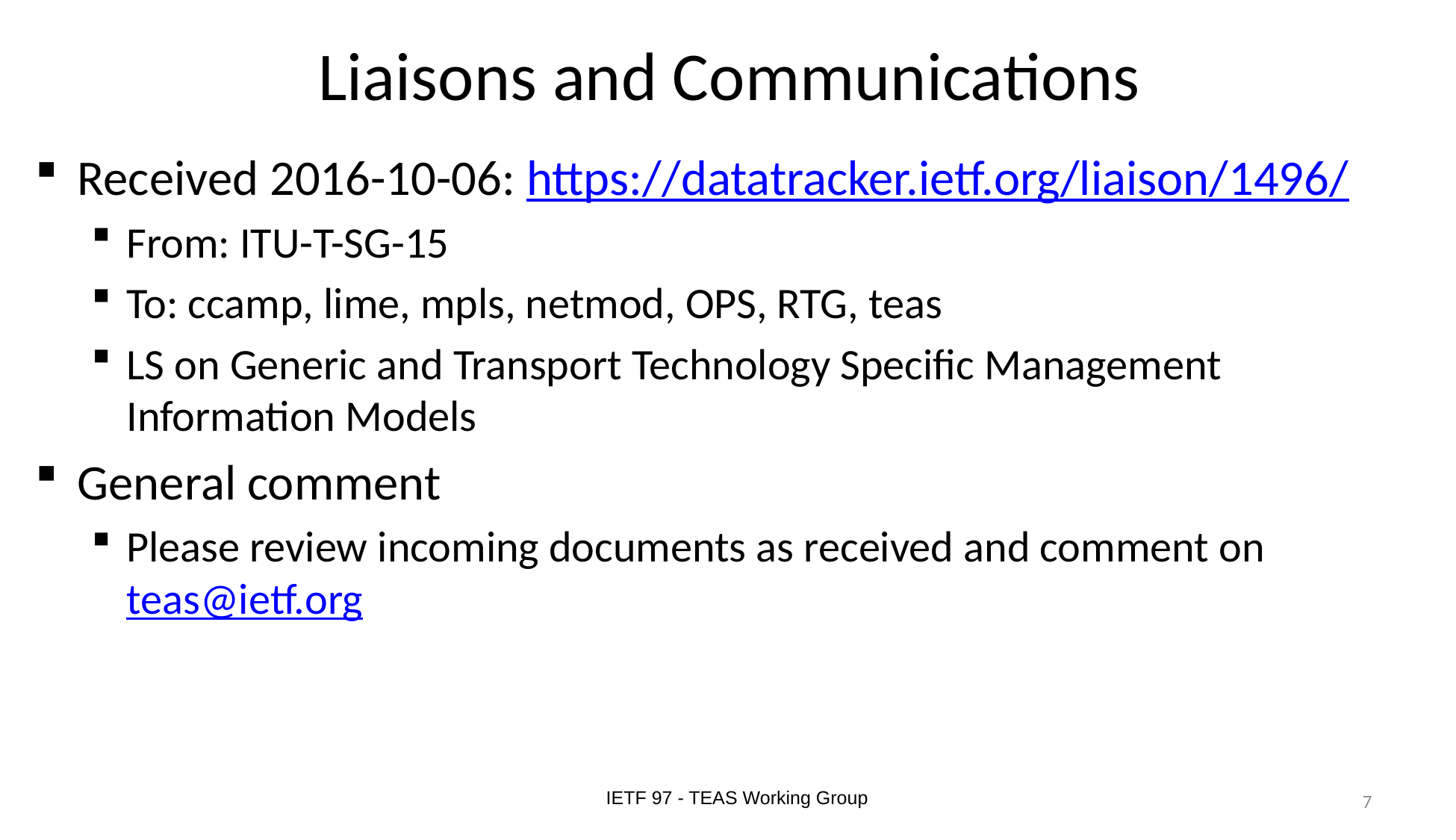

# Liaisons and Communications
Received 2016-10-06: https://datatracker.ietf.org/liaison/1496/
From: ITU-T-SG-15
To: ccamp, lime, mpls, netmod, OPS, RTG, teas
LS on Generic and Transport Technology Specific Management Information Models
General comment
Please review incoming documents as received and comment on teas@ietf.org

IETF 97 - TEAS Working Group
7